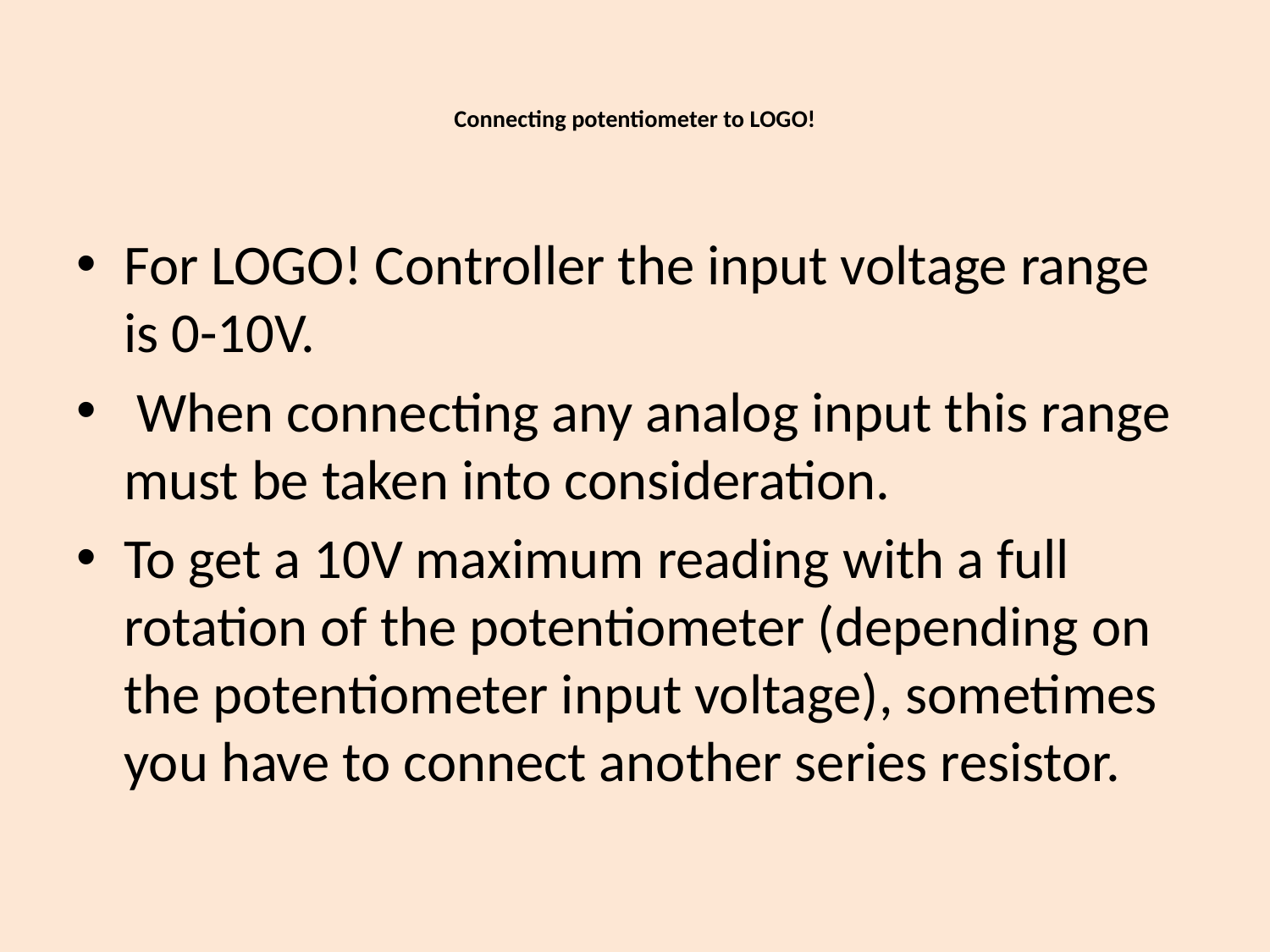

# Connecting potentiometer to LOGO!
For LOGO! Controller the input voltage range is 0-10V.
 When connecting any analog input this range must be taken into consideration.
To get a 10V maximum reading with a full rotation of the potentiometer (depending on the potentiometer input voltage), sometimes you have to connect another series resistor.